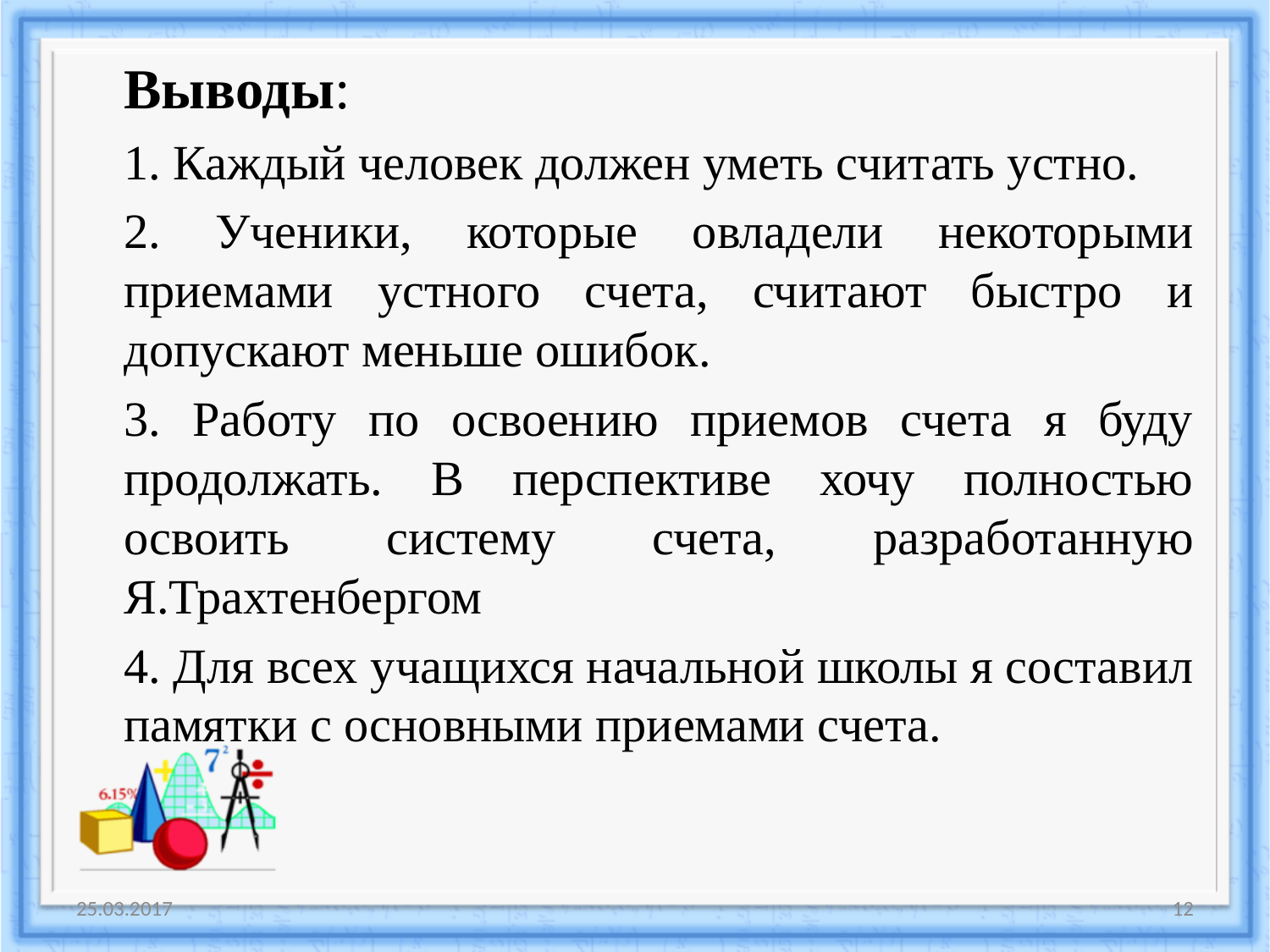

#
Выводы:
1. Каждый человек должен уметь считать устно.
2. Ученики, которые овладели некоторыми приемами устного счета, считают быстро и допускают меньше ошибок.
3. Работу по освоению приемов счета я буду продолжать. В перспективе хочу полностью освоить систему счета, разработанную Я.Трахтенбергом
4. Для всех учащихся начальной школы я составил памятки с основными приемами счета.

25.03.2017
12